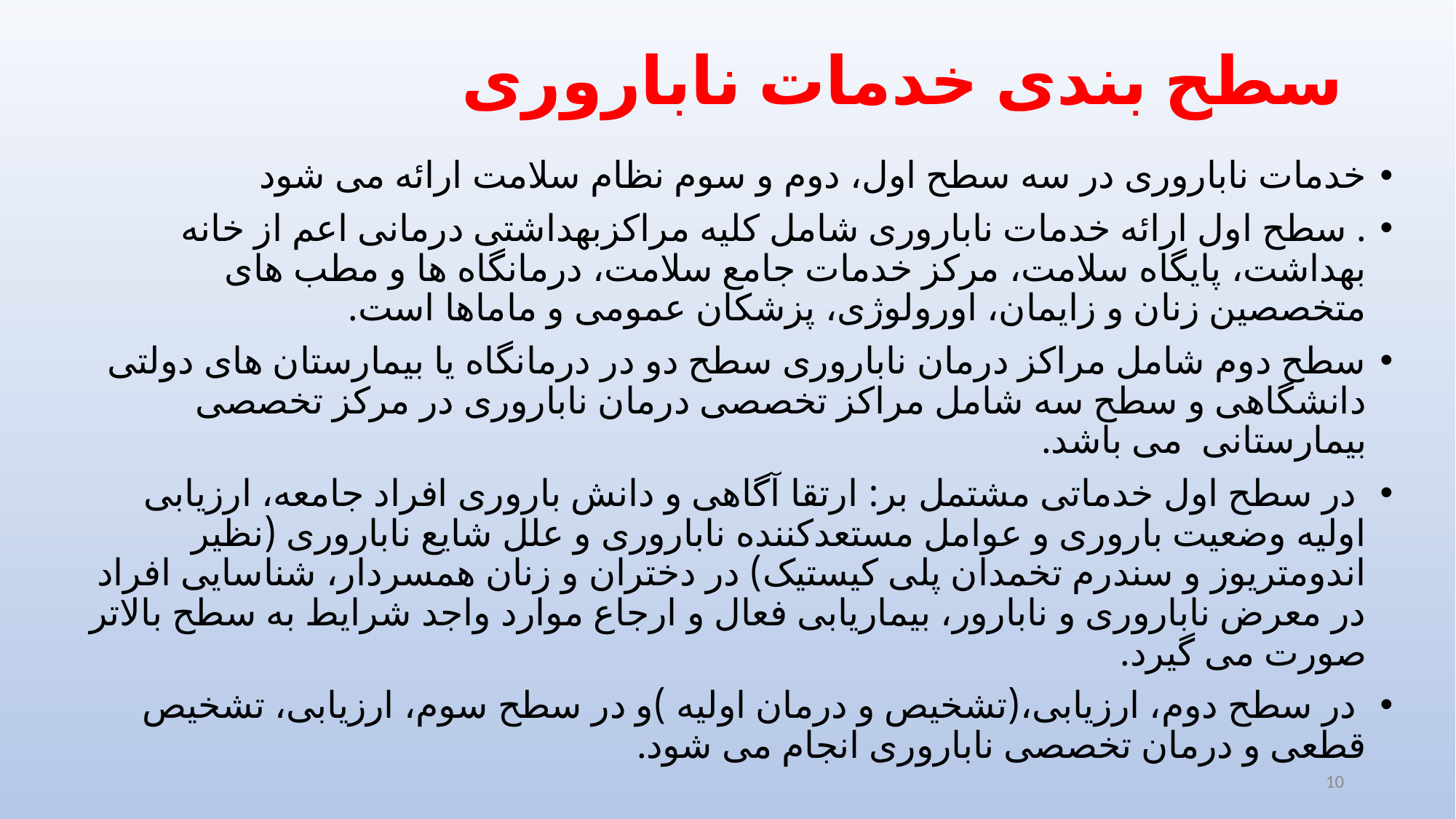

# سطح بندی خدمات ناباروری
خدمات ناباروری در سه سطح اول، دوم و سوم نظام سلامت ارائه می شود
. سطح اول ارائه خدمات ناباروری شامل کلیه مراکزبهداشتی درمانی اعم از خانه بهداشت، پایگاه سلامت، مرکز خدمات جامع سلامت، درمانگاه ها و مطب های متخصصین زنان و زایمان، اورولوژی، پزشکان عمومی و ماماها است.
سطح دوم شامل مراکز درمان ناباروری سطح دو در درمانگاه یا بیمارستان های دولتی دانشگاهی و سطح سه شامل مراکز تخصصی درمان ناباروری در مرکز تخصصی بیمارستانی  می باشد.
 در سطح اول خدماتی مشتمل بر: ارتقا آگاهی و دانش باروری افراد جامعه، ارزیابی اولیه وضعیت باروری و عوامل مستعدکننده ناباروری و علل شایع ناباروری (نظیر اندومتریوز و سندرم تخمدان پلی کیستیک) در دختران و زنان همسردار، شناسایی افراد در معرض ناباروری و نابارور، بیماریابی فعال و ارجاع موارد واجد شرایط به سطح بالاتر صورت می گیرد.
 در سطح دوم، ارزیابی،(تشخیص و درمان اولیه )و در سطح سوم، ارزیابی، تشخیص قطعی و درمان تخصصی ناباروری انجام می شود.
10